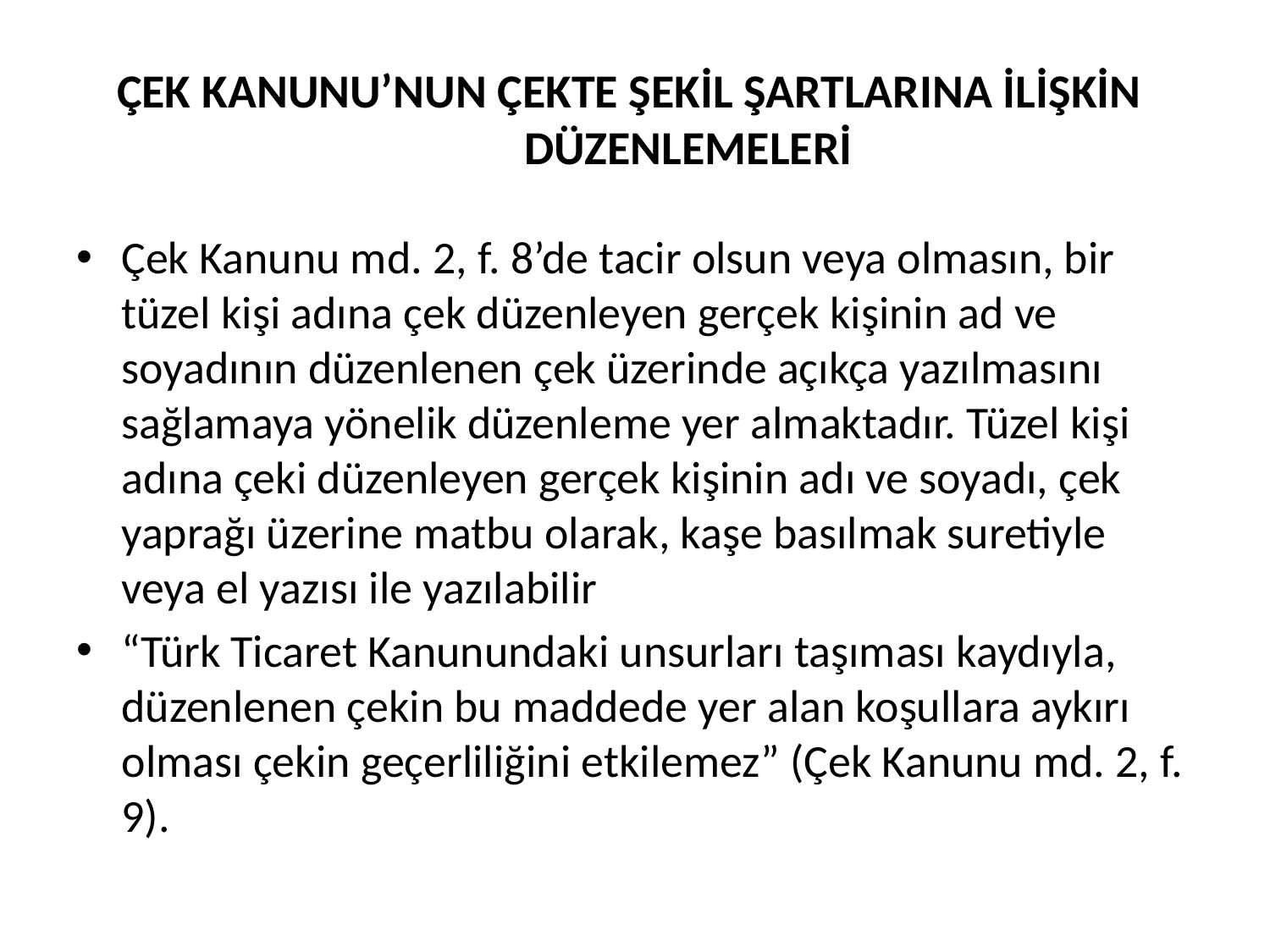

# ÇEK KANUNU’NUN ÇEKTE ŞEKİL ŞARTLARINA İLİŞKİN DÜZENLEMELERİ
Çek Kanunu md. 2, f. 8’de tacir olsun veya olmasın, bir tüzel kişi adına çek düzenleyen gerçek kişinin ad ve soyadının düzenlenen çek üzerinde açıkça yazılmasını sağlamaya yönelik düzenleme yer almaktadır. Tüzel kişi adına çeki düzenleyen gerçek kişinin adı ve soyadı, çek yaprağı üzerine matbu olarak, kaşe basılmak suretiyle veya el yazısı ile yazılabilir
“Türk Ticaret Kanunundaki unsurları taşıması kaydıyla, düzenlenen çekin bu maddede yer alan koşullara aykırı olması çekin geçerliliğini etkilemez” (Çek Kanunu md. 2, f. 9).